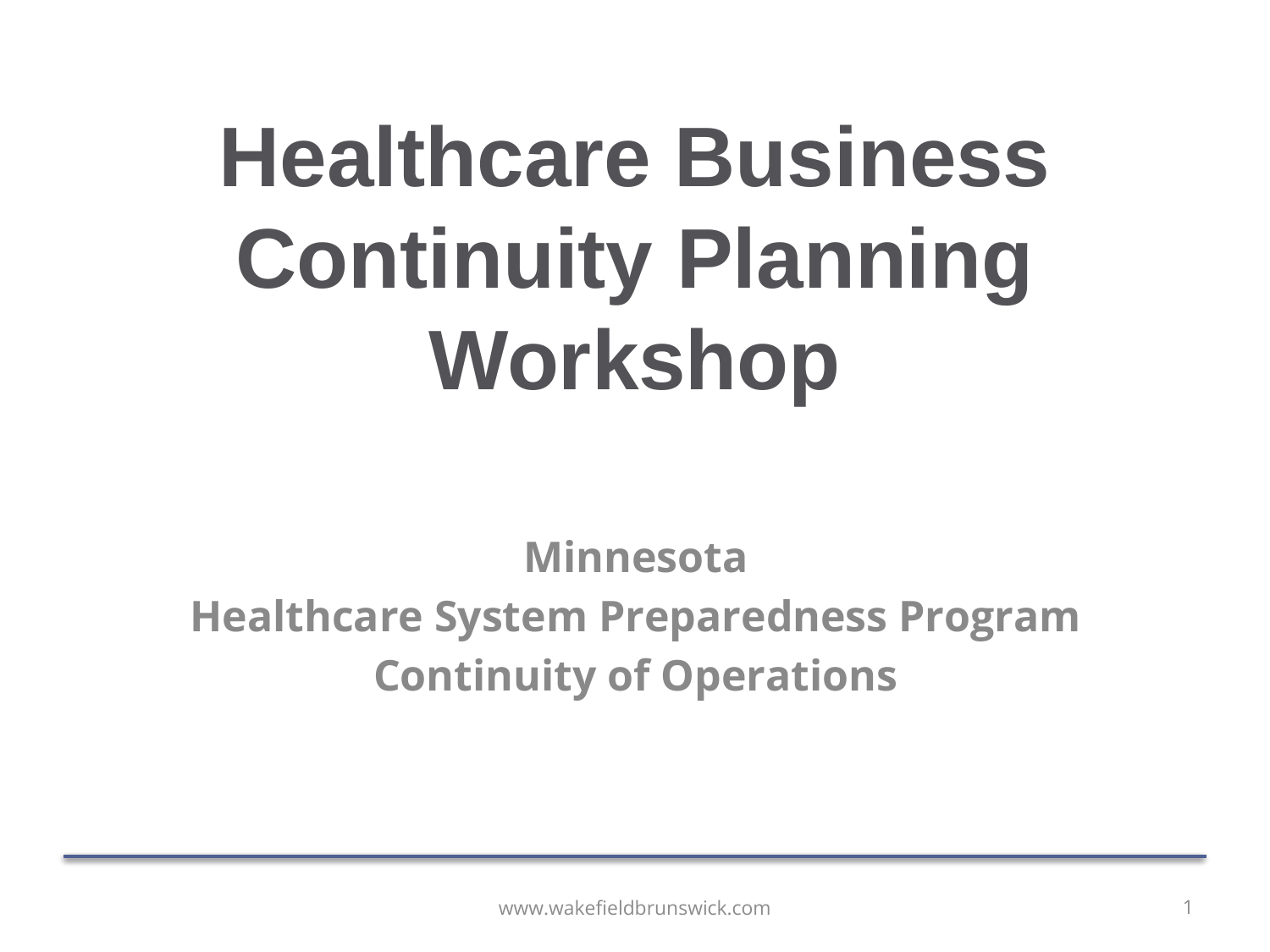

# Healthcare Business Continuity Planning Workshop
Minnesota
Healthcare System Preparedness Program
Continuity of Operations
www.wakefieldbrunswick.com
1